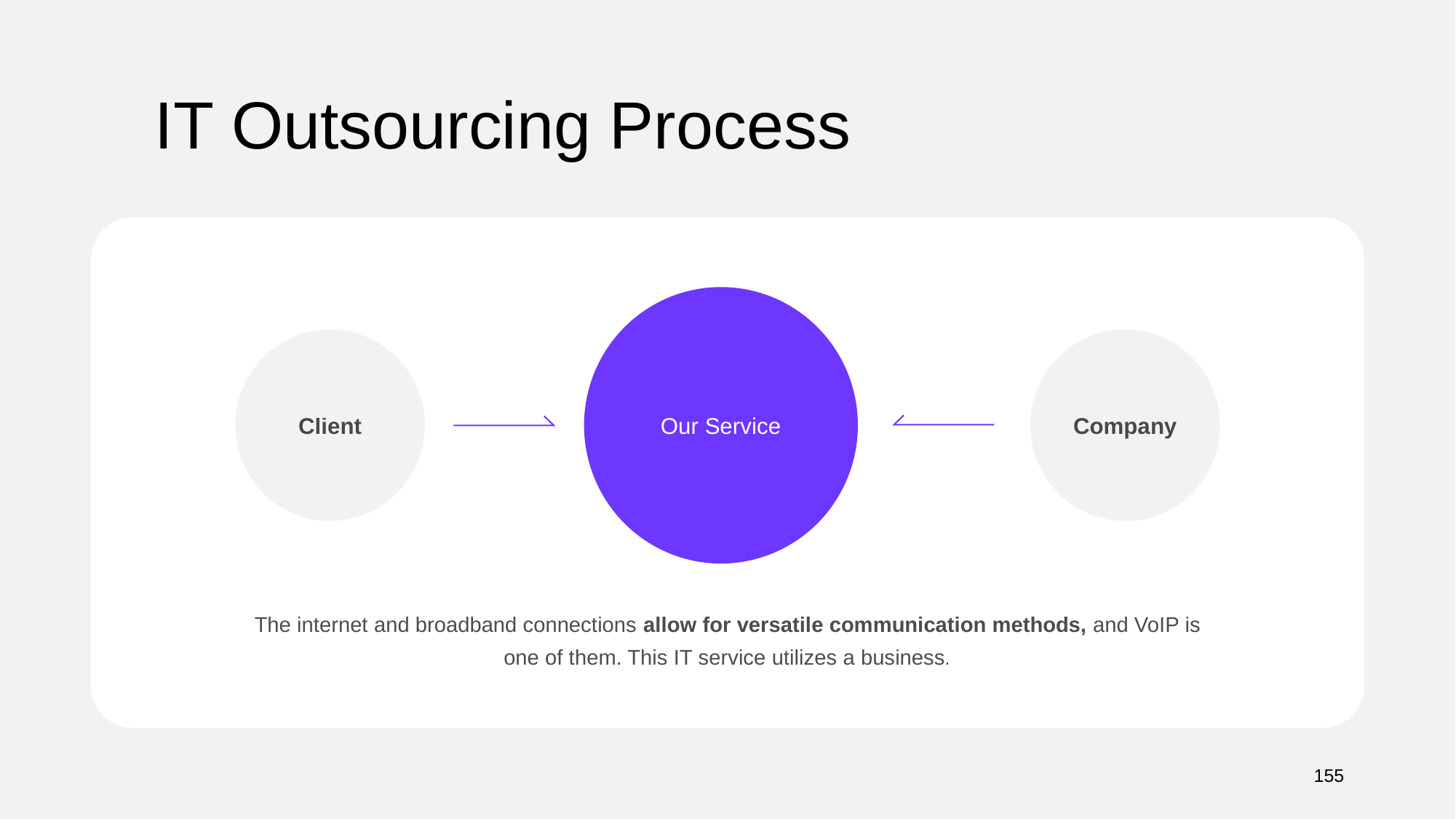

# IT Outsourcing Process
Our Service
Client
Company

The internet and broadband connections allow for versatile communication methods, and VoIP is one of them. This IT service utilizes a business.
155